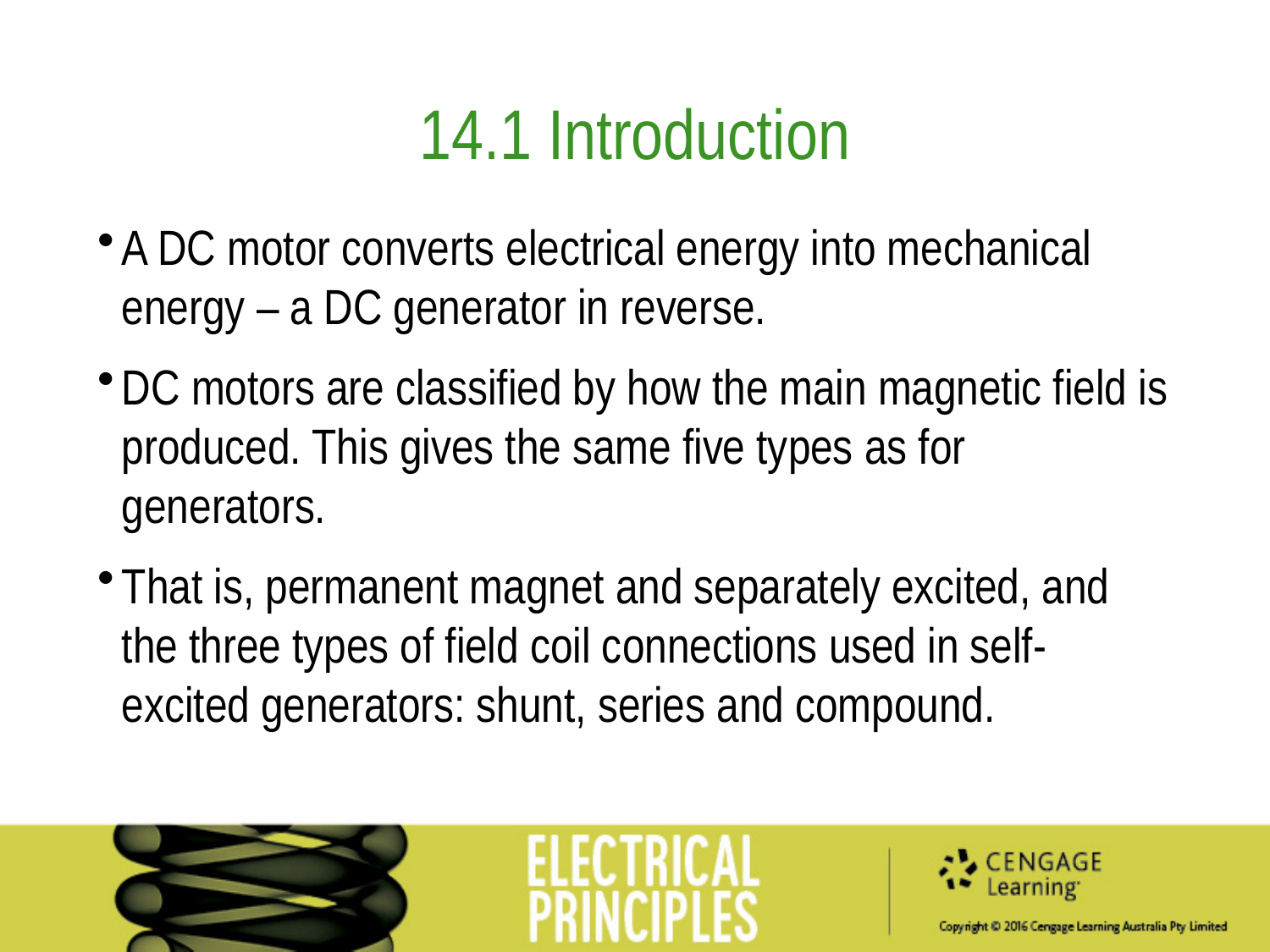

14.1 Introduction
A DC motor converts electrical energy into mechanical energy – a DC generator in reverse.
DC motors are classified by how the main magnetic field is produced. This gives the same five types as for generators.
That is, permanent magnet and separately excited, and the three types of field coil connections used in self-excited generators: shunt, series and compound.